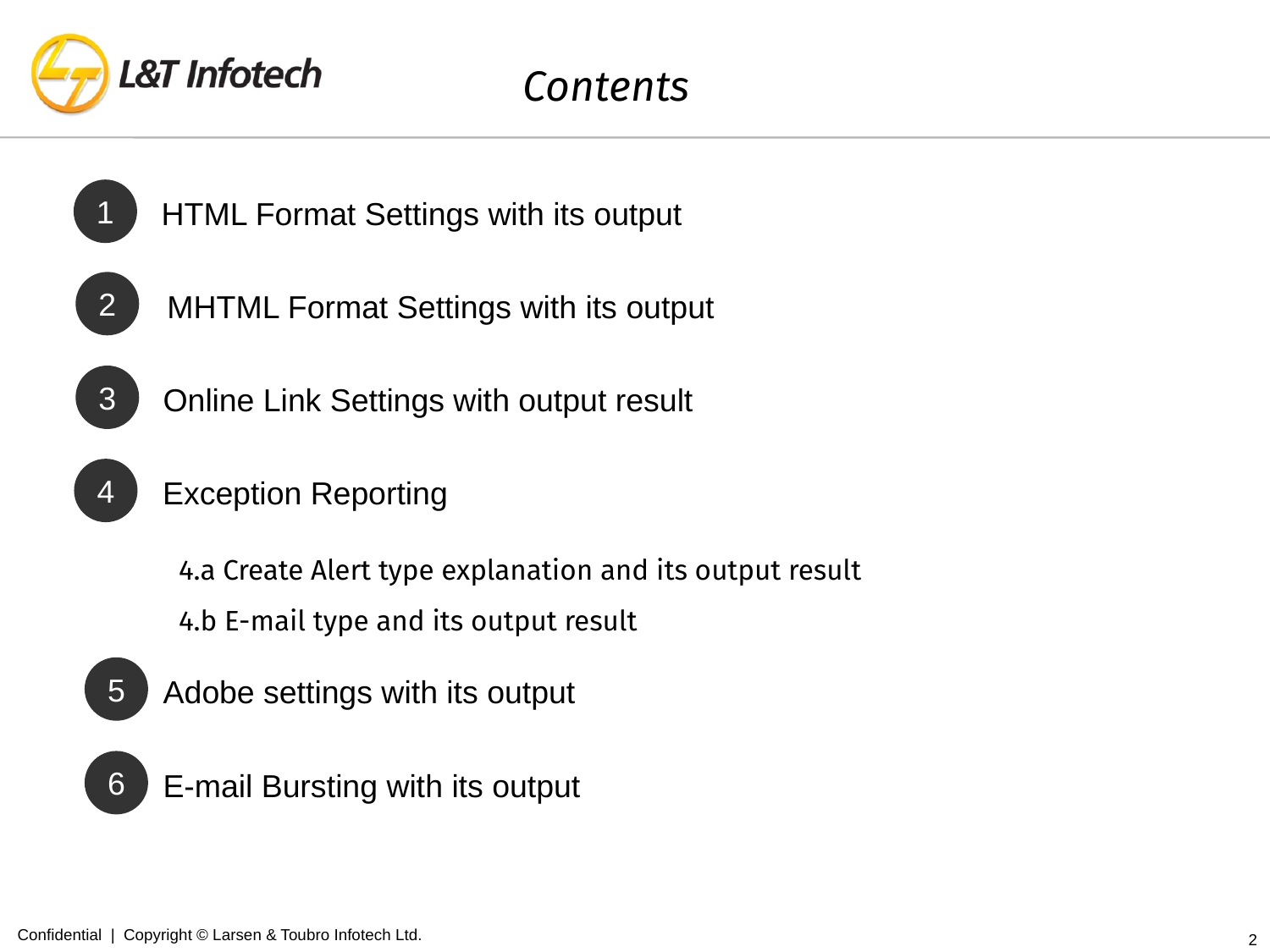

Contents
1
HTML Format Settings with its output
2
MHTML Format Settings with its output
3
Online Link Settings with output result
4
Exception Reporting
 4.a Create Alert type explanation and its output result
 4.b E-mail type and its output result
5
Adobe settings with its output
6
E-mail Bursting with its output
Confidential  |  Copyright © Larsen & Toubro Infotech Ltd.
2